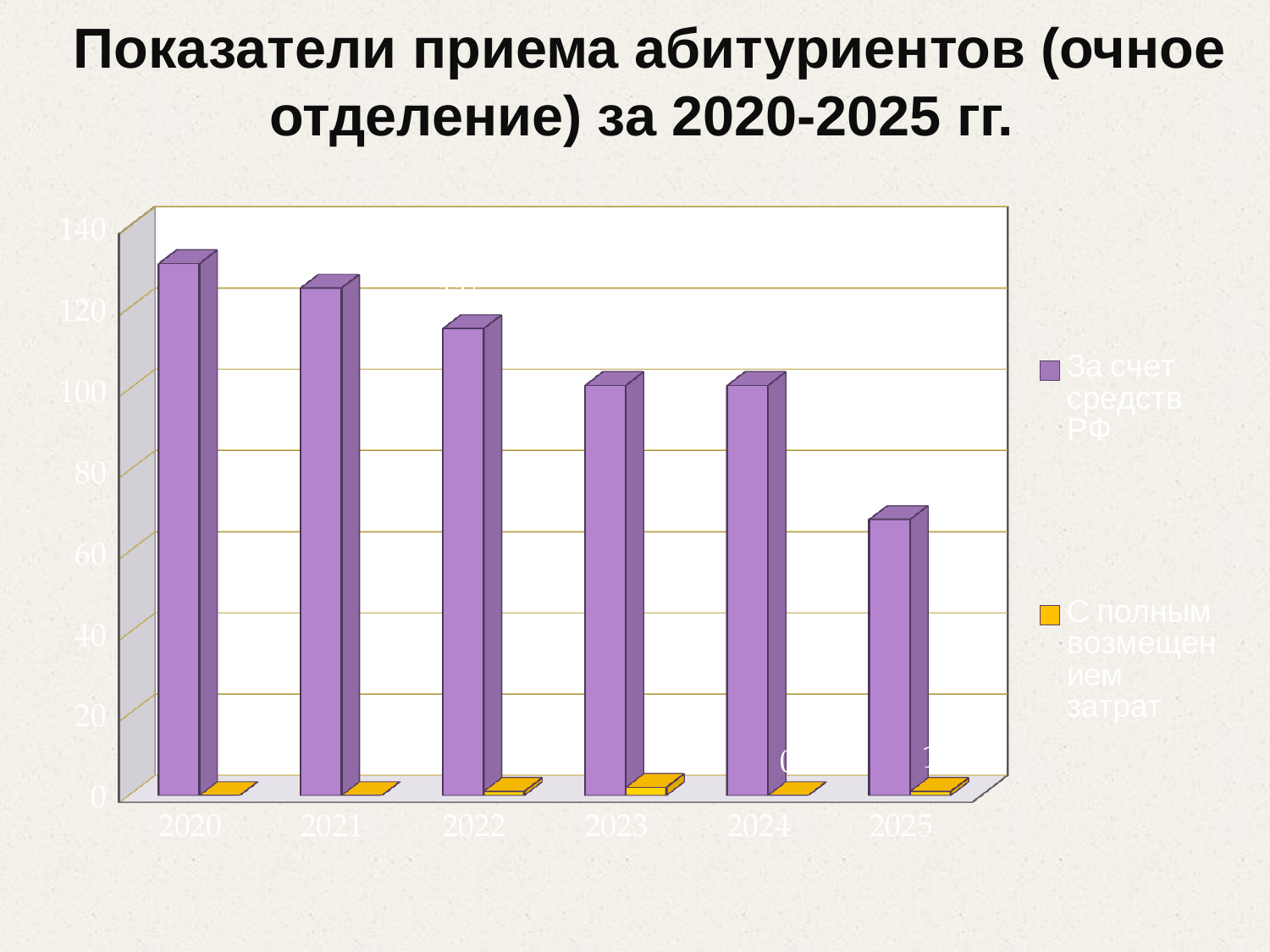

Показатели приема абитуриентов (очное отделение) за 2020-2025 гг.

[unsupported chart]